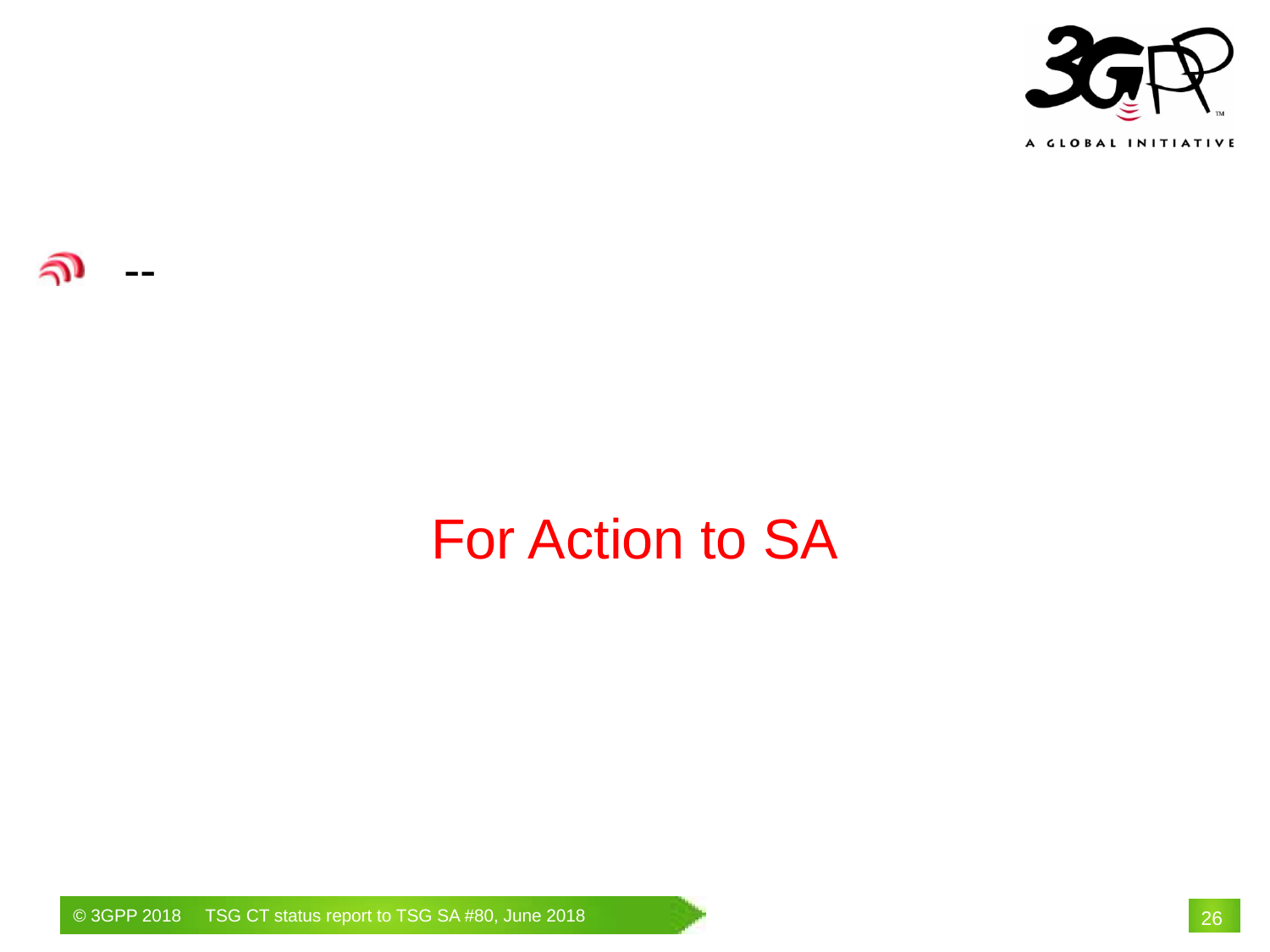

# For Action to SA

--

26